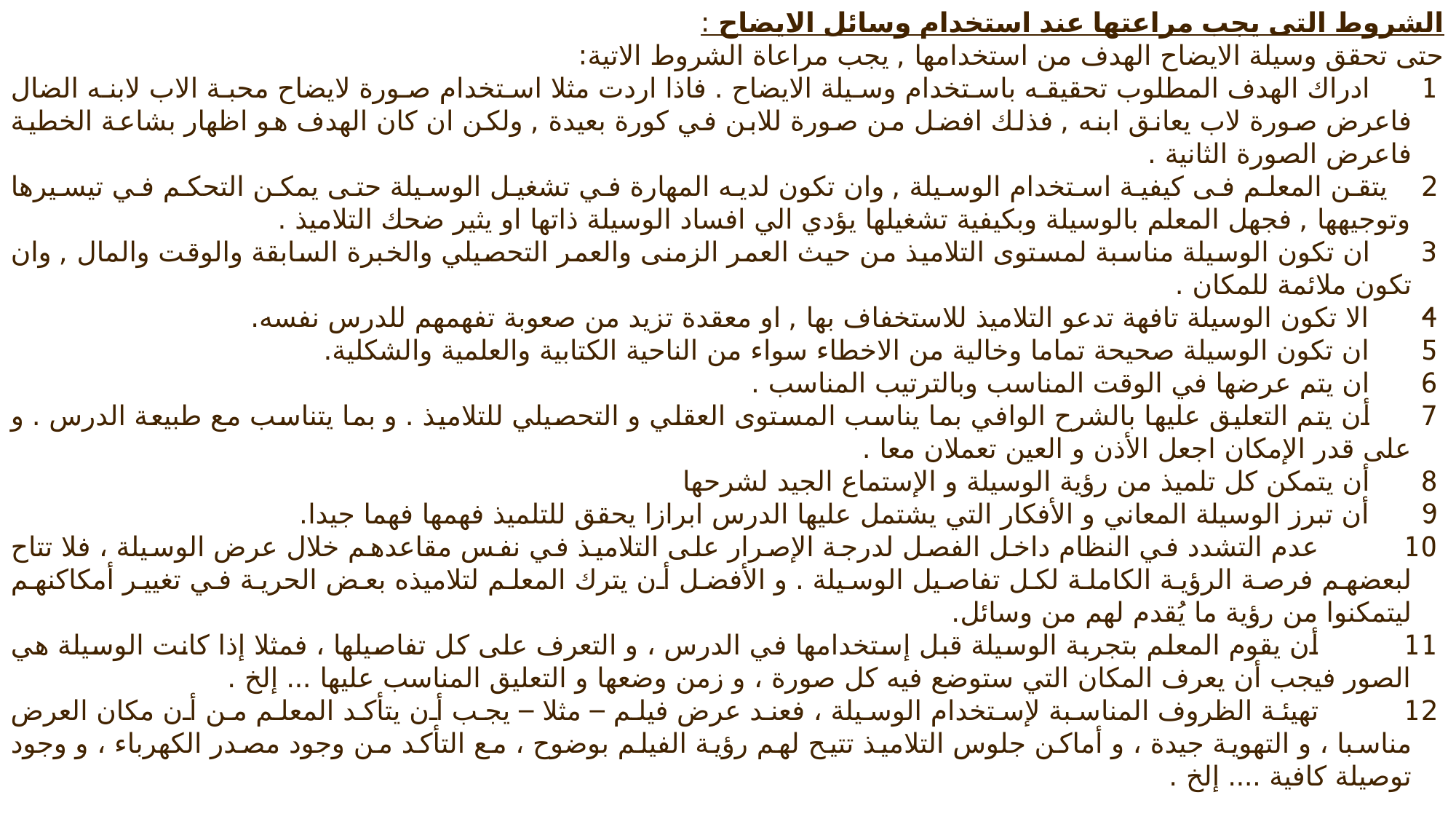

الشروط التى يجب مراعتها عند استخدام وسائل الايضاح :
حتى تحقق وسيلة الايضاح الهدف من استخدامها , يجب مراعاة الشروط الاتية:
1      ادراك الهدف المطلوب تحقيقه باستخدام وسيلة الايضاح . فاذا اردت مثلا استخدام صورة لايضاح محبة الاب لابنه الضال فاعرض صورة لاب يعانق ابنه , فذلك افضل من صورة للابن في كورة بعيدة , ولكن ان كان الهدف هو اظهار بشاعة الخطية فاعرض الصورة الثانية .
2    يتقن المعلم فى كيفية استخدام الوسيلة , وان تكون لديه المهارة في تشغيل الوسيلة حتى يمكن التحكم في تيسيرها وتوجيهها , فجهل المعلم بالوسيلة وبكيفية تشغيلها يؤدي الي افساد الوسيلة ذاتها او يثير ضحك التلاميذ .
3      ان تكون الوسيلة مناسبة لمستوى التلاميذ من حيث العمر الزمنى والعمر التحصيلي والخبرة السابقة والوقت والمال , وان تكون ملائمة للمكان .
4      الا تكون الوسيلة تافهة تدعو التلاميذ للاستخفاف بها , او معقدة تزيد من صعوبة تفهمهم للدرس نفسه.
5      ان تكون الوسيلة صحيحة تماما وخالية من الاخطاء سواء من الناحية الكتابية والعلمية والشكلية.
6      ان يتم عرضها في الوقت المناسب وبالترتيب المناسب .
7      أن يتم التعليق عليها بالشرح الوافي بما يناسب المستوى العقلي و التحصيلي للتلاميذ . و بما يتناسب مع طبيعة الدرس . و على قدر الإمكان اجعل الأذن و العين تعملان معا .
8      أن يتمكن كل تلميذ من رؤية الوسيلة و الإستماع الجيد لشرحها
9      أن تبرز الوسيلة المعاني و الأفكار التي يشتمل عليها الدرس ابرازا يحقق للتلميذ فهمها فهما جيدا.
10          عدم التشدد في النظام داخل الفصل لدرجة الإصرار على التلاميذ في نفس مقاعدهم خلال عرض الوسيلة ، فلا تتاح لبعضهم فرصة الرؤية الكاملة لكل تفاصيل الوسيلة . و الأفضل أن يترك المعلم لتلاميذه بعض الحرية في تغيير أمكاكنهم ليتمكنوا من رؤية ما يُقدم لهم من وسائل.
11          أن يقوم المعلم بتجربة الوسيلة قبل إستخدامها في الدرس ، و التعرف على كل تفاصيلها ، فمثلا إذا كانت الوسيلة هي الصور فيجب أن يعرف المكان التي ستوضع فيه كل صورة ، و زمن وضعها و التعليق المناسب عليها ... إلخ .
12          تهيئة الظروف المناسبة لإستخدام الوسيلة ، فعند عرض فيلم – مثلا – يجب أن يتأكد المعلم من أن مكان العرض مناسبا ، و التهوية جيدة ، و أماكن جلوس التلاميذ تتيح لهم رؤية الفيلم بوضوح ، مع التأكد من وجود مصدر الكهرباء ، و وجود توصيلة كافية .... إلخ .